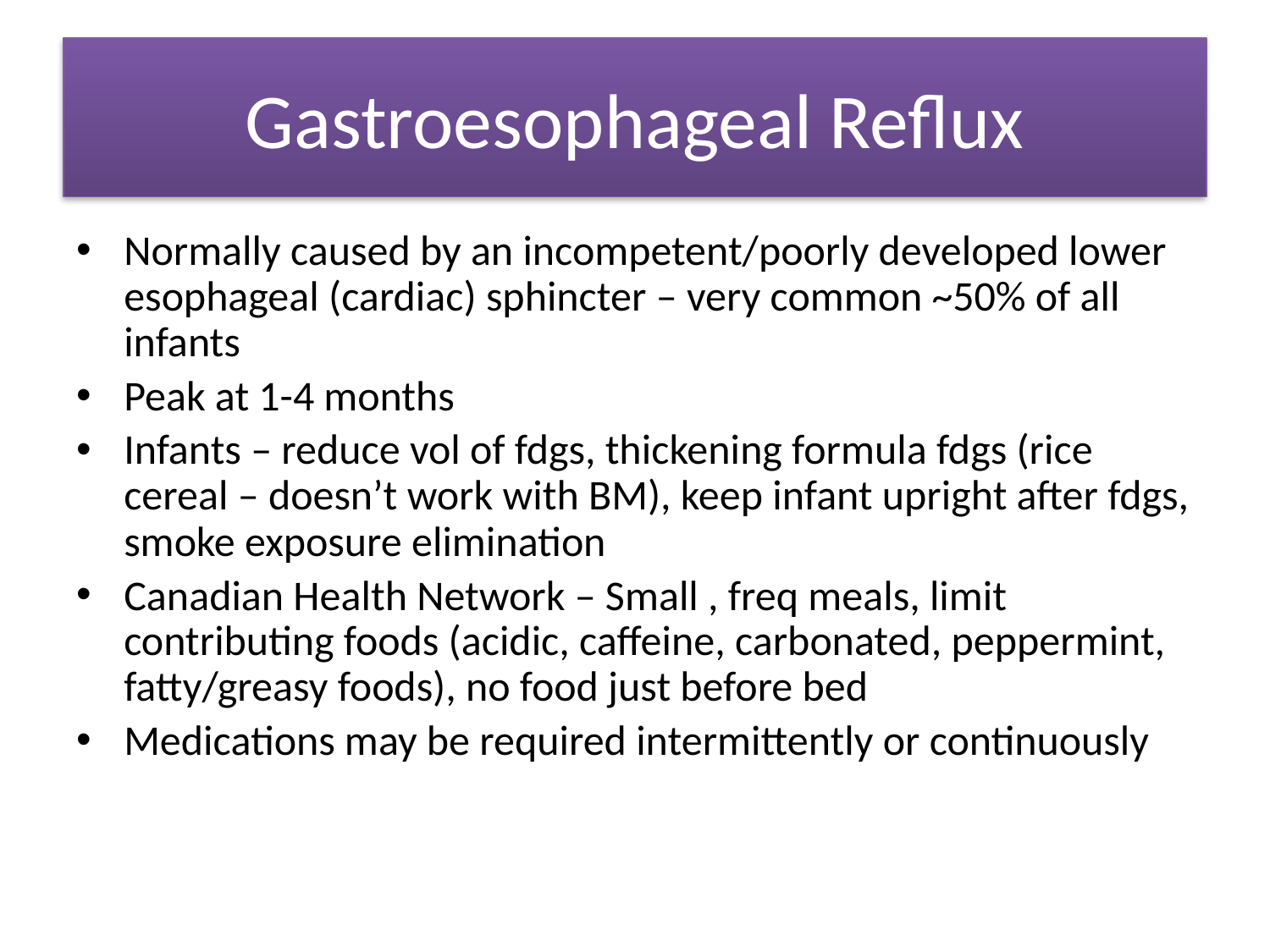

# Gastroesophageal Reflux
Normally caused by an incompetent/poorly developed lower esophageal (cardiac) sphincter – very common ~50% of all infants
Peak at 1-4 months
Infants – reduce vol of fdgs, thickening formula fdgs (rice cereal – doesn’t work with BM), keep infant upright after fdgs, smoke exposure elimination
Canadian Health Network – Small , freq meals, limit contributing foods (acidic, caffeine, carbonated, peppermint, fatty/greasy foods), no food just before bed
Medications may be required intermittently or continuously